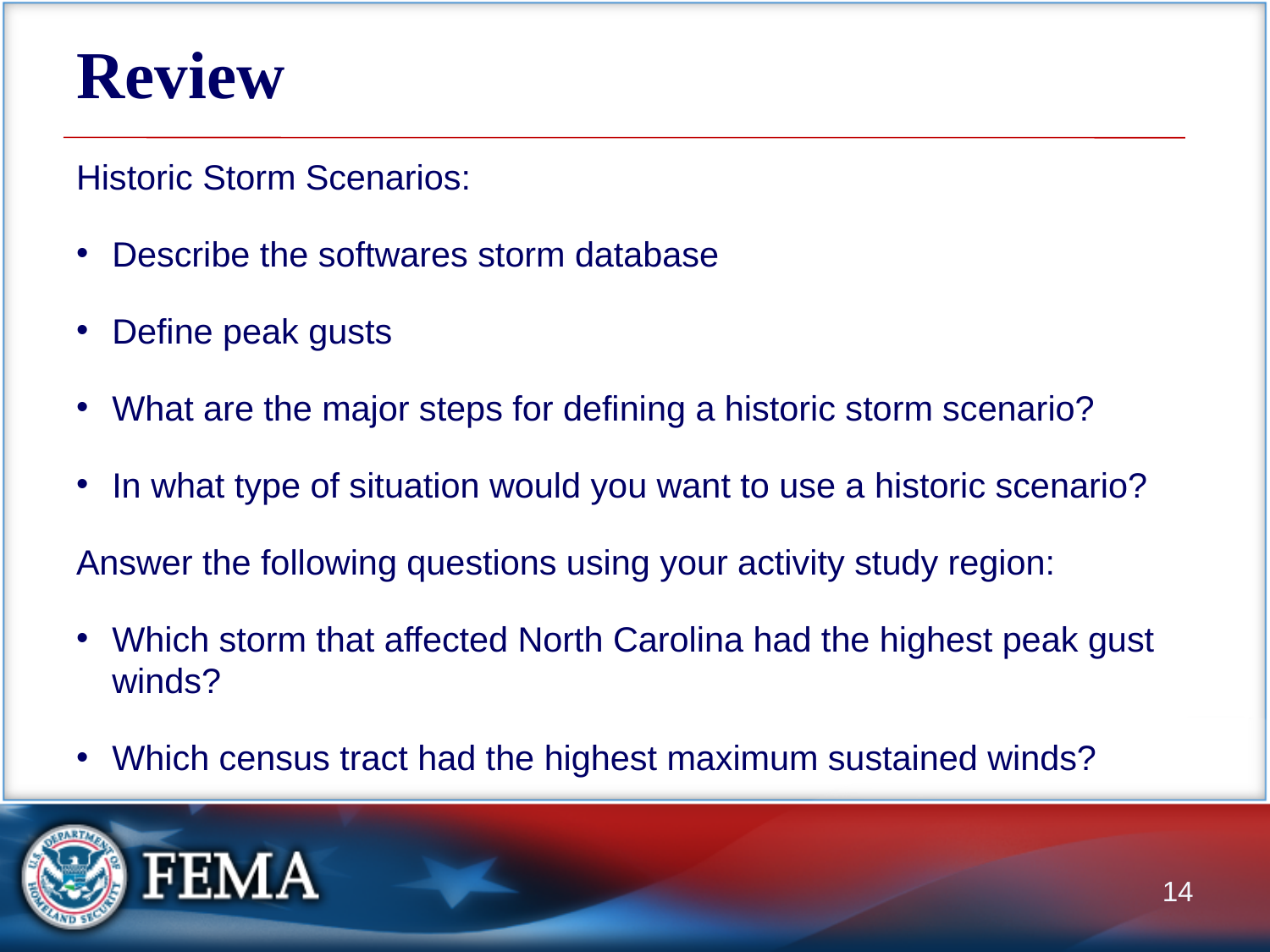

# Review
Historic Storm Scenarios:
Describe the softwares storm database
Define peak gusts
What are the major steps for defining a historic storm scenario?
In what type of situation would you want to use a historic scenario?
Answer the following questions using your activity study region:
Which storm that affected North Carolina had the highest peak gust winds?
Which census tract had the highest maximum sustained winds?
14